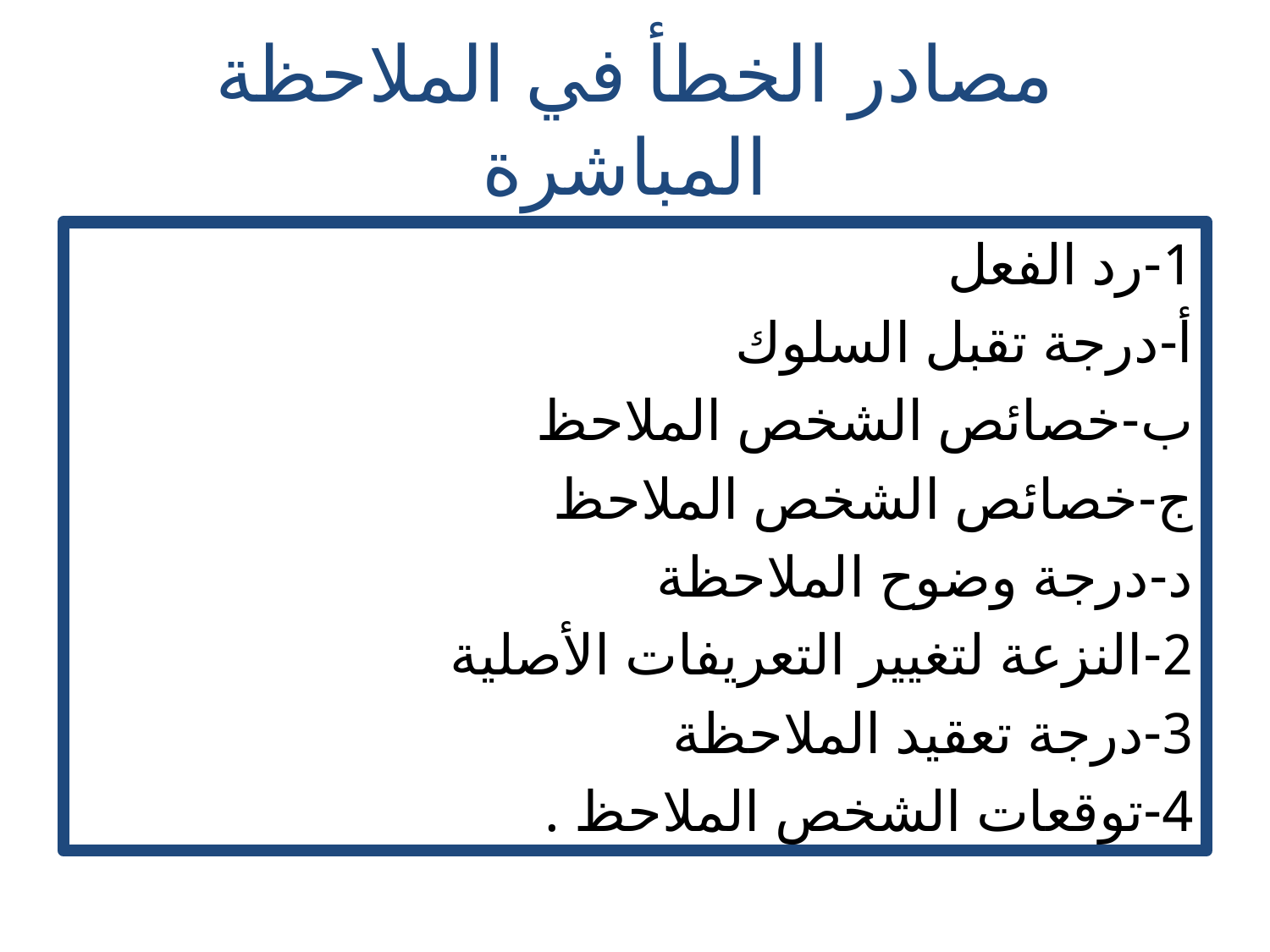

# مصادر الخطأ في الملاحظة المباشرة
1-رد الفعل
	أ-درجة تقبل السلوك
	ب-خصائص الشخص الملاحظ
	ج-خصائص الشخص الملاحظ
	د-درجة وضوح الملاحظة
2-النزعة لتغيير التعريفات الأصلية
3-درجة تعقيد الملاحظة
4-توقعات الشخص الملاحظ .